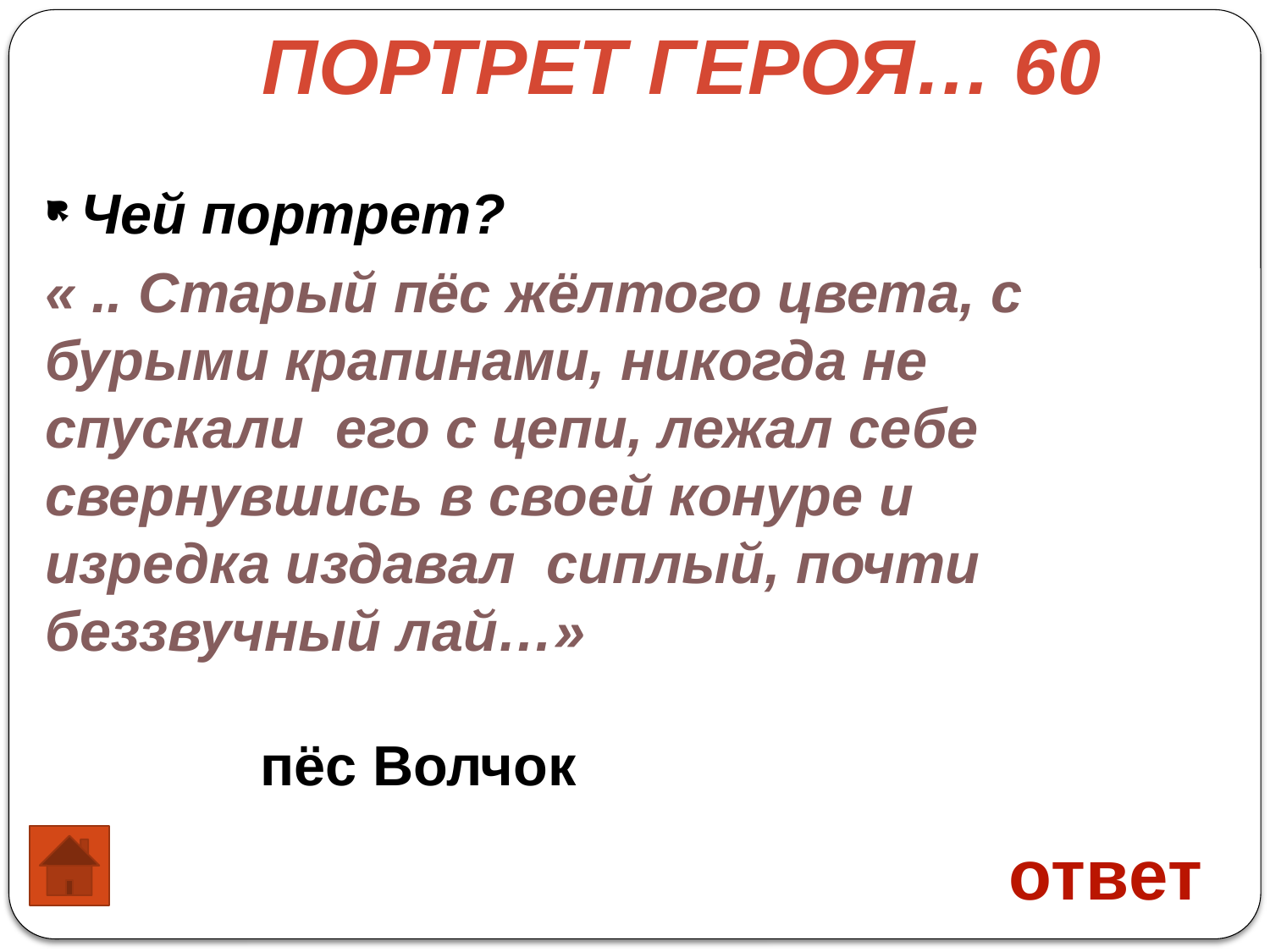

Портрет ГЕРОЯ… 60
Чей портрет?
« .. Старый пёс жёлтого цвета, с бурыми крапинами, никогда не спускали  его с цепи, лежал себе свернувшись в своей конуре и изредка издавал  сиплый, почти беззвучный лай…»
    пёс Волчок
ответ